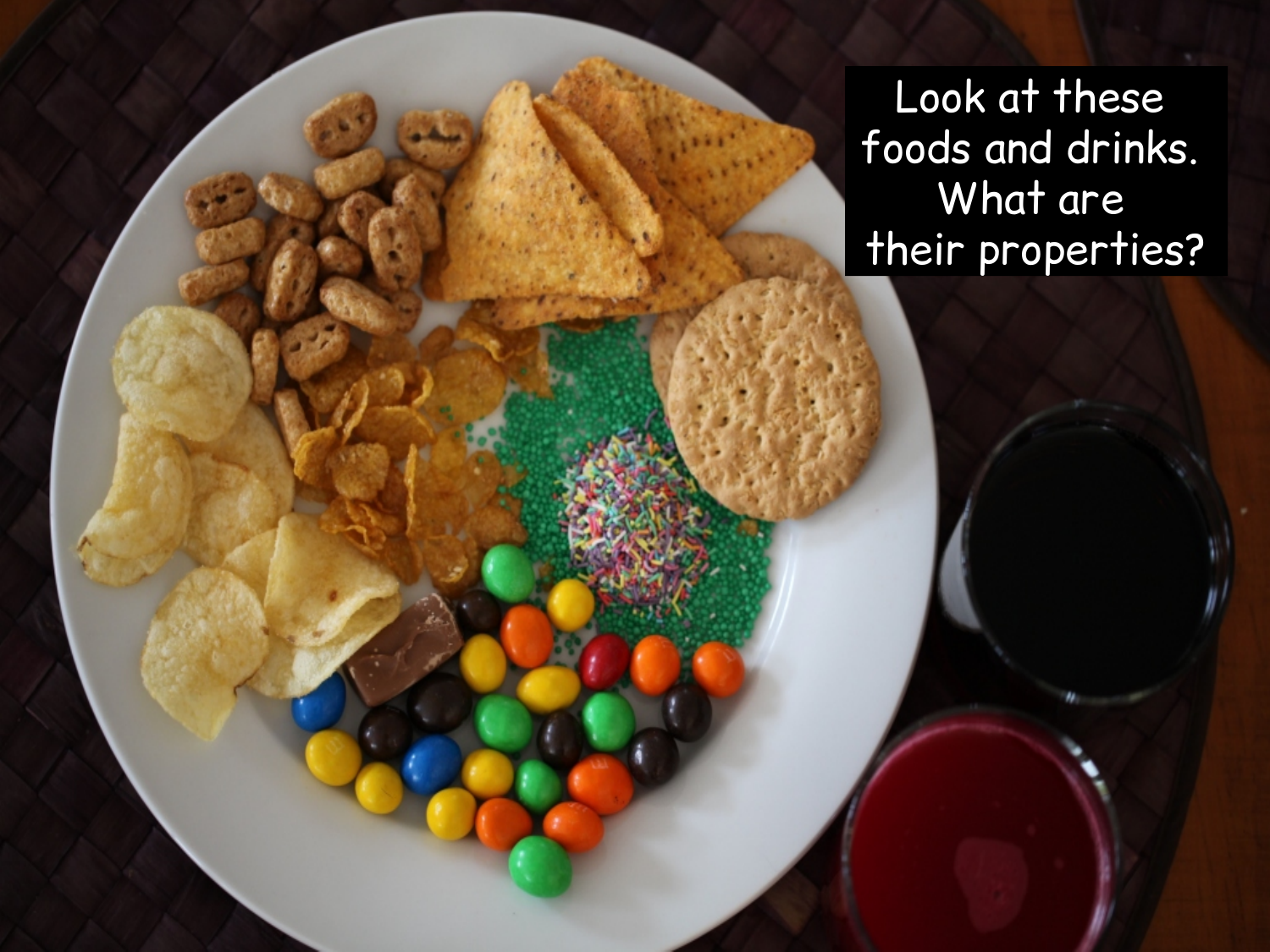

# Look at these foods and drinks. What are their properties?